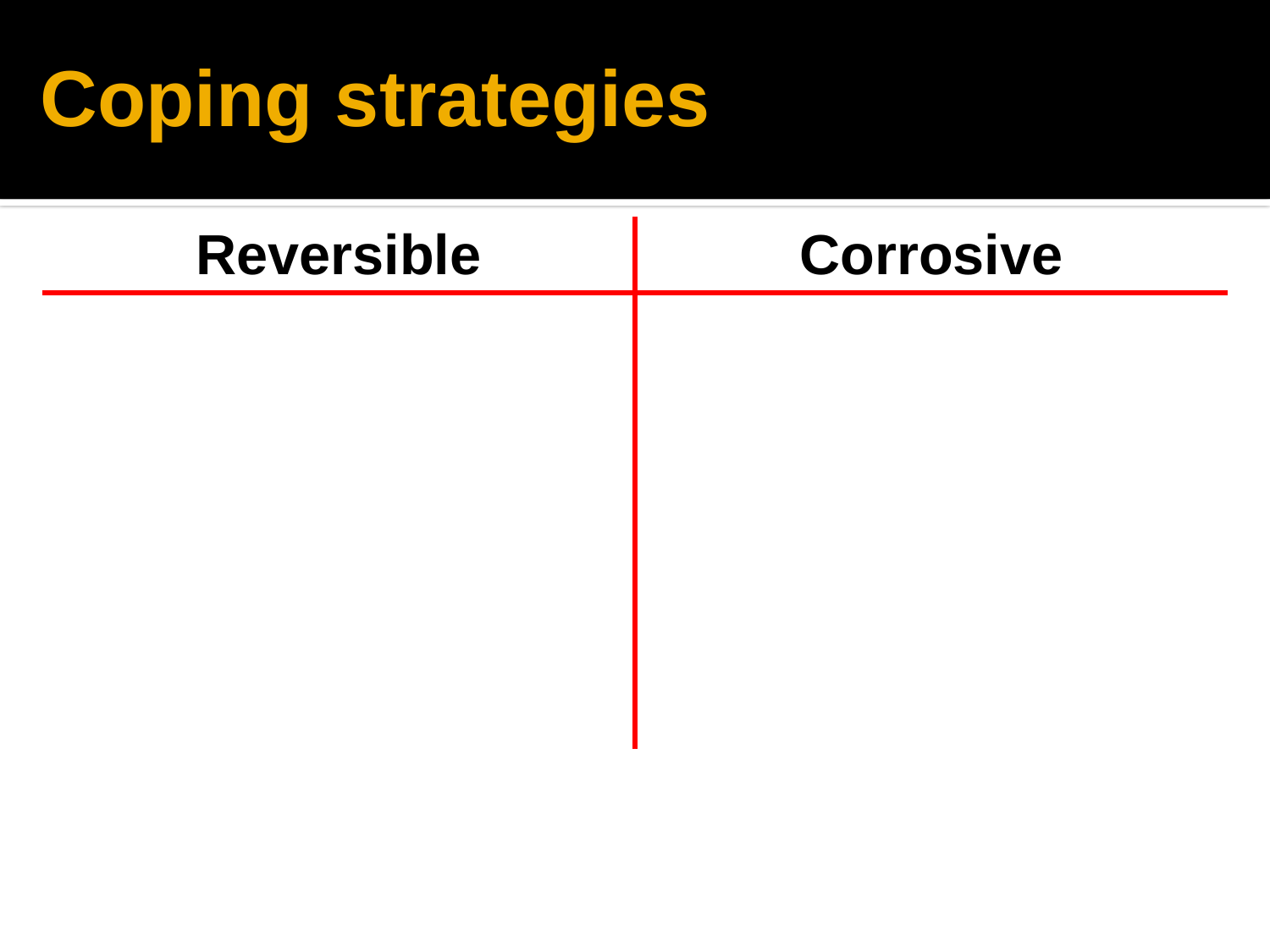

# Coping strategies
| Reversible | Corrosive |
| --- | --- |
|  |  |